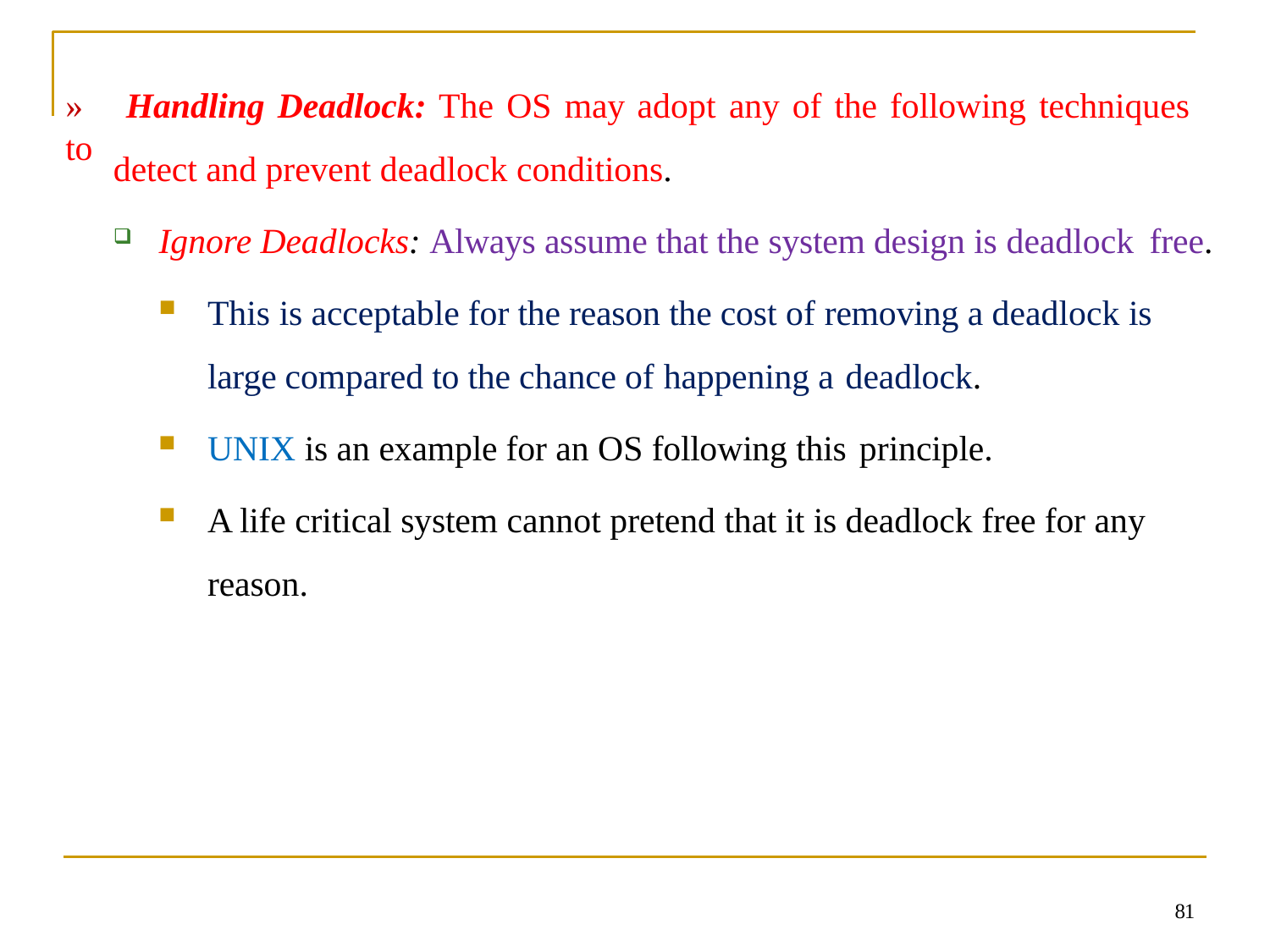

# »	Handling Deadlock: The OS may adopt any of the following techniques to
detect and prevent deadlock conditions.
Ignore Deadlocks: Always assume that the system design is deadlock free.
This is acceptable for the reason the cost of removing a deadlock is  large compared to the chance of happening a deadlock.
UNIX is an example for an OS following this principle.
A life critical system cannot pretend that it is deadlock free for any
reason.

81